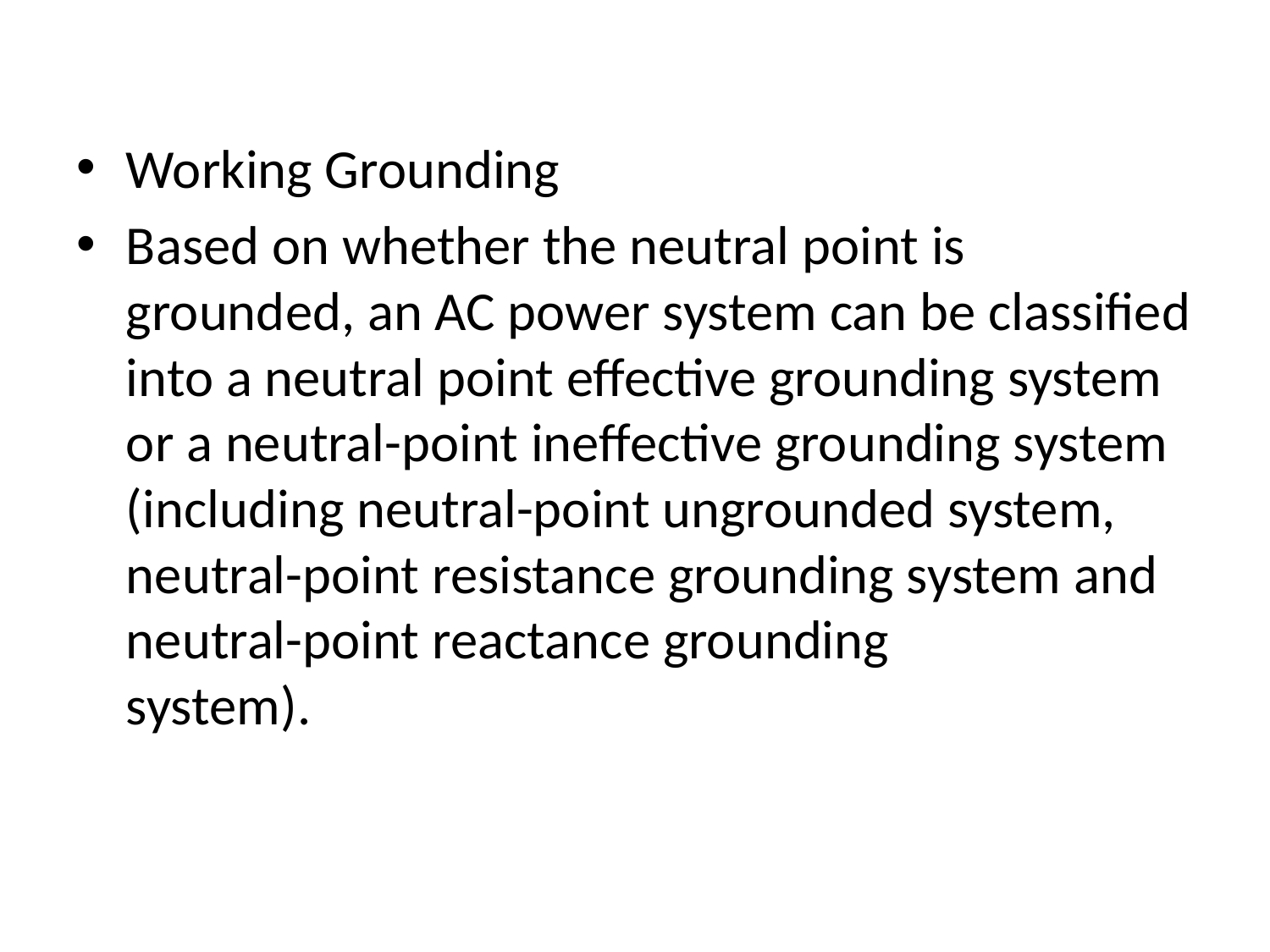

Working Grounding
Based on whether the neutral point is grounded, an AC power system can be classified into a neutral point effective grounding system or a neutral-point ineffective grounding system (including neutral-point ungrounded system, neutral-point resistance grounding system and neutral-point reactance grounding
system).